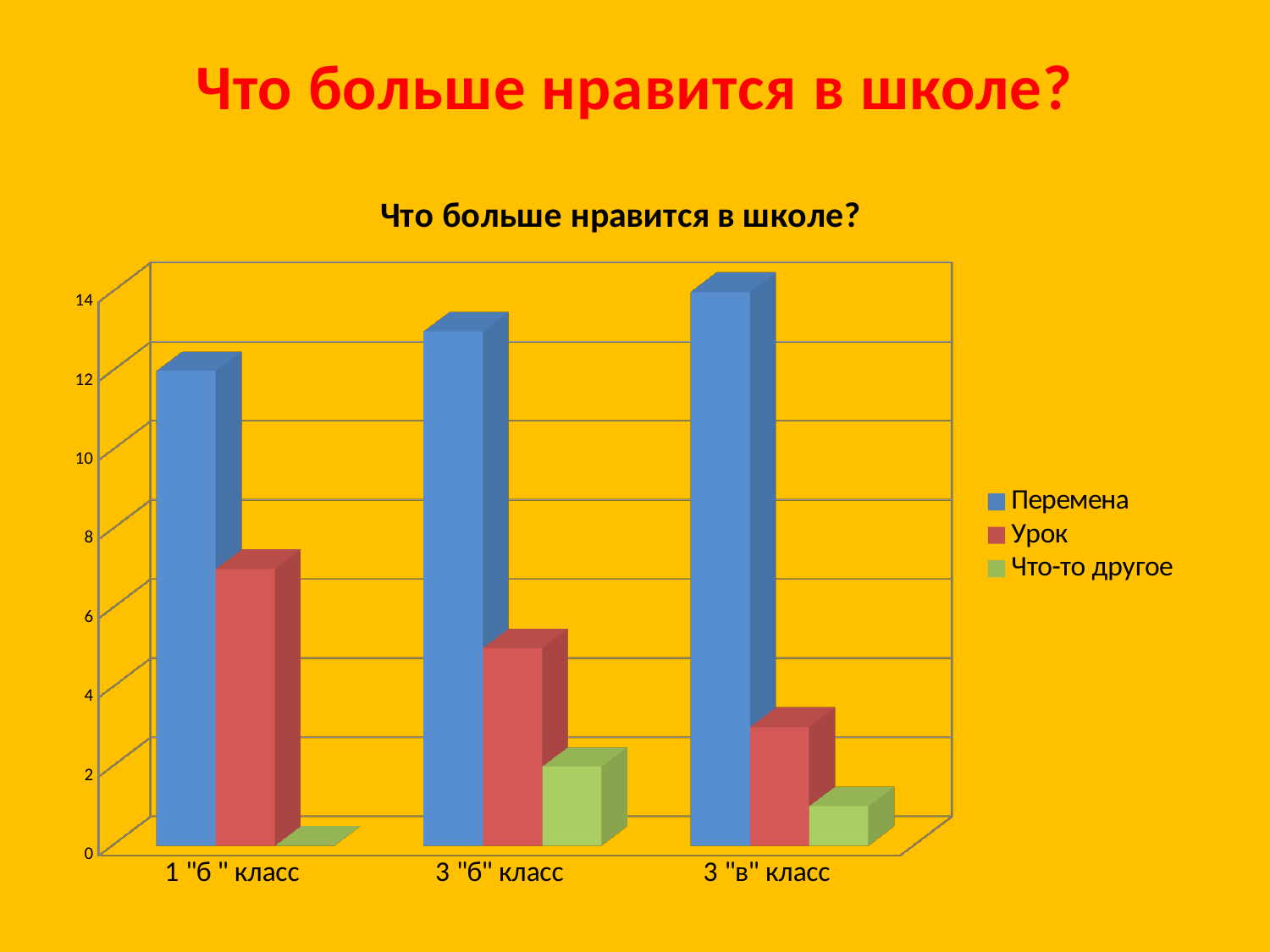

Что больше нравится в школе?

[unsupported chart]